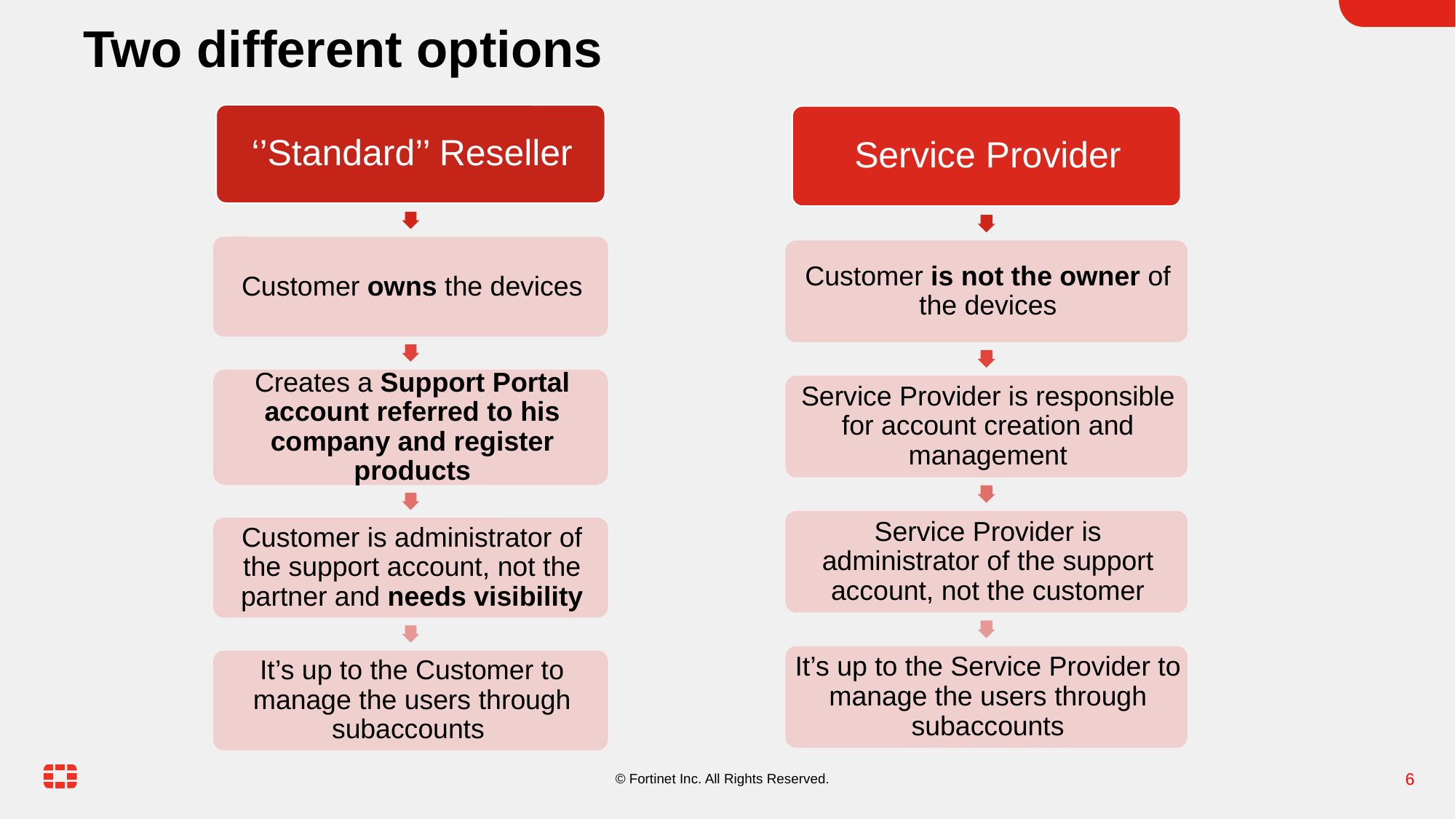

# Two different options
‘’Standard’’ Reseller
Customer owns the devices
Creates a Support Portal account referred to his company and register products
Customer is administrator of the support account, not the partner and needs visibility
It’s up to the Customer to manage the users through subaccounts
Service Provider
Customer is not the owner of the devices
Service Provider is responsible for account creation and management
Service Provider is administrator of the support account, not the customer
It’s up to the Service Provider to manage the users through subaccounts